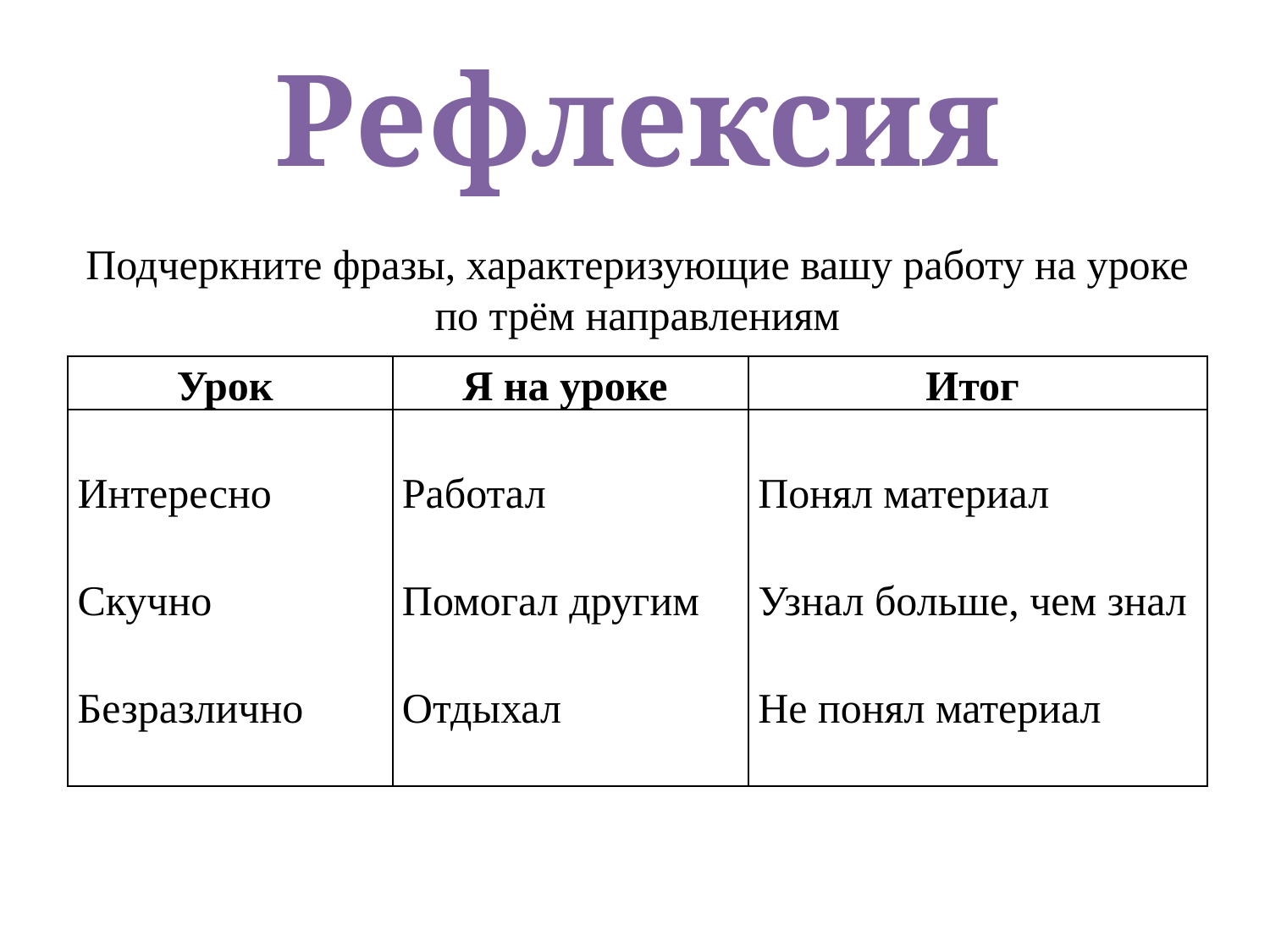

Рефлексия
Подчеркните фразы, характеризующие вашу работу на уроке
 по трём направлениям
| Урок | Я на уроке | Итог |
| --- | --- | --- |
| Интересно   Скучно   Безразлично | Работал   Помогал другим   Отдыхал | Понял материал   Узнал больше, чем знал   Не понял материал |